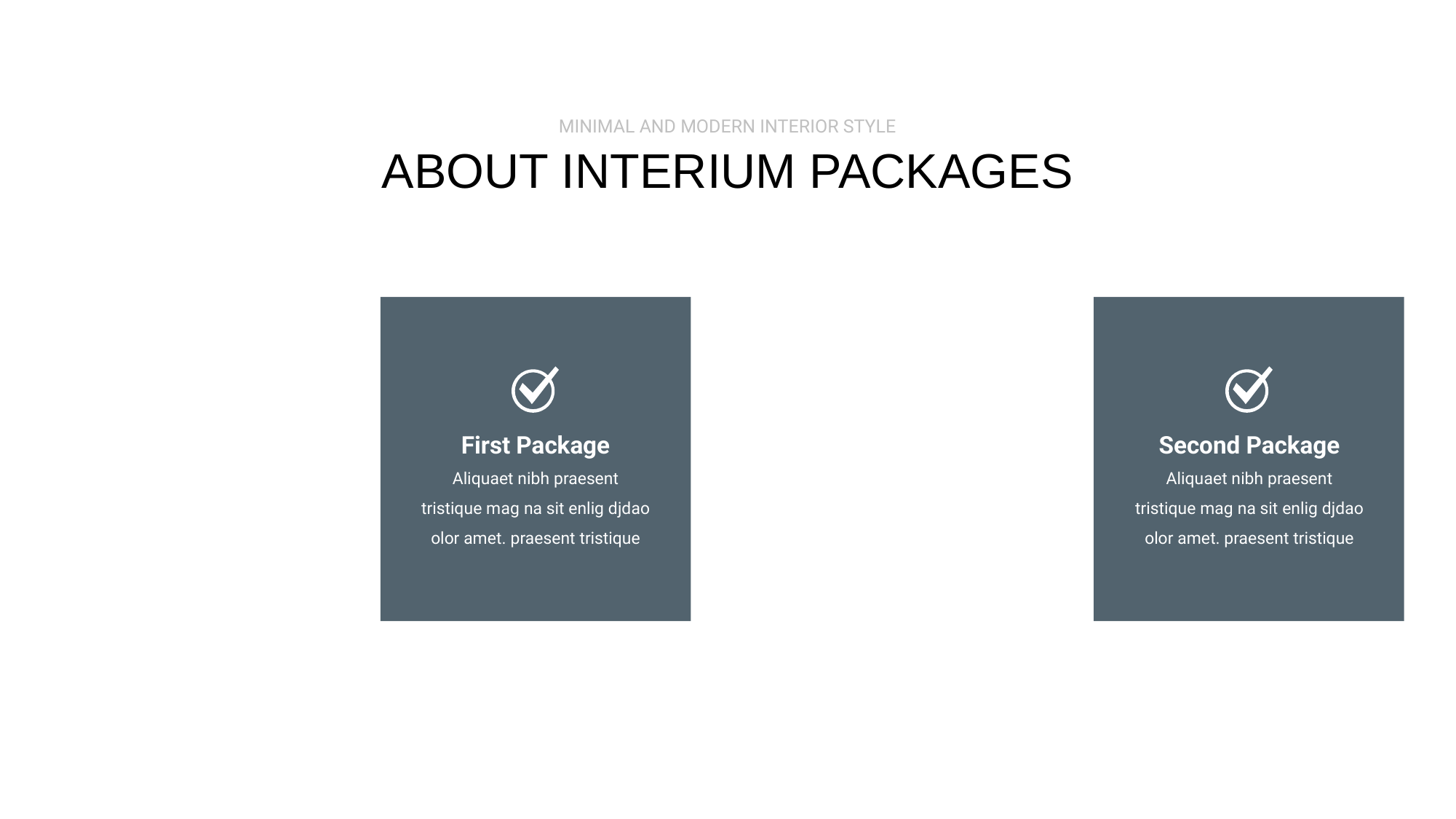

MINIMAL AND MODERN INTERIOR STYLE
ABOUT INTERIUM PACKAGES

First Package
Second Package
Aliquaet nibh praesent tristique mag na sit enlig djdao olor amet. praesent tristique
Aliquaet nibh praesent tristique mag na sit enlig djdao olor amet. praesent tristique